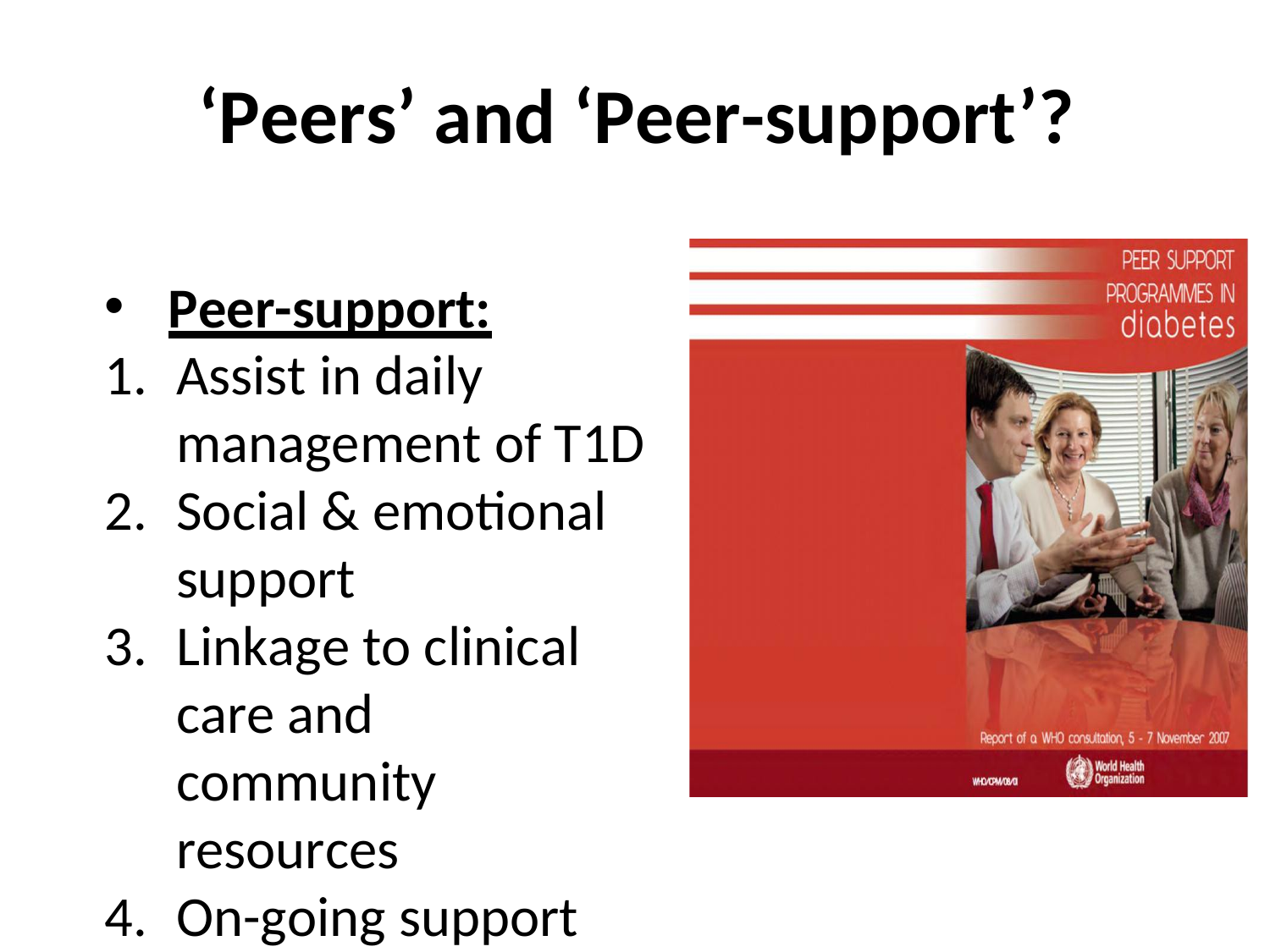

# ‘Peers’ and ‘Peer-support’?

Peer-support:
Assist in daily
management of T1D
Social & emotional support
Linkage to clinical care and community resources
On-going support